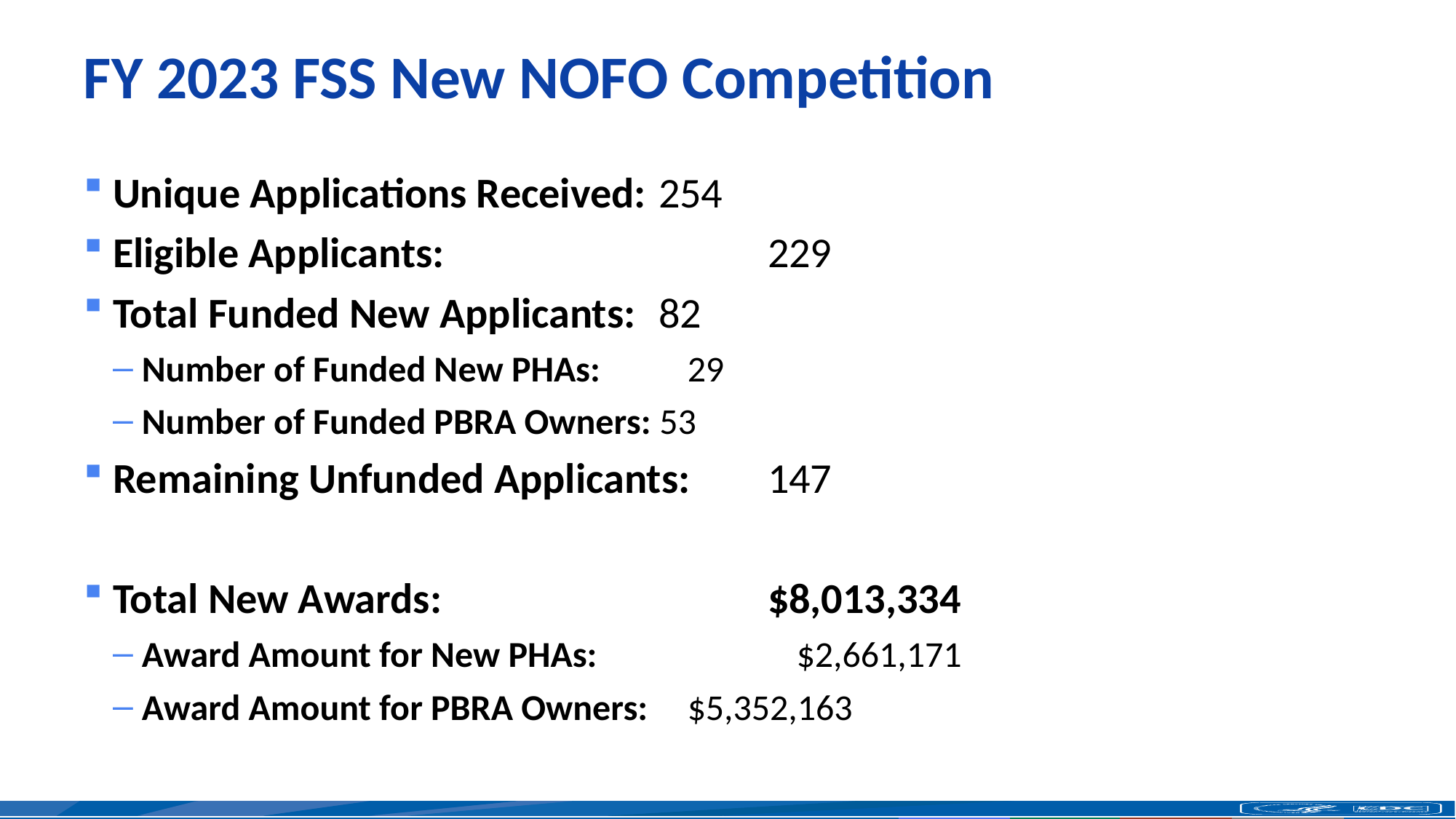

# FY 2023 FSS New NOFO Competition
Unique Applications Received:	254
Eligible Applicants:			229
Total Funded New Applicants: 	82
Number of Funded New PHAs: 	29
Number of Funded PBRA Owners: 53
Remaining Unfunded Applicants:	147

Total New Awards:			$8,013,334
Award Amount for New PHAs:		$2,661,171
Award Amount for PBRA Owners:	$5,352,163